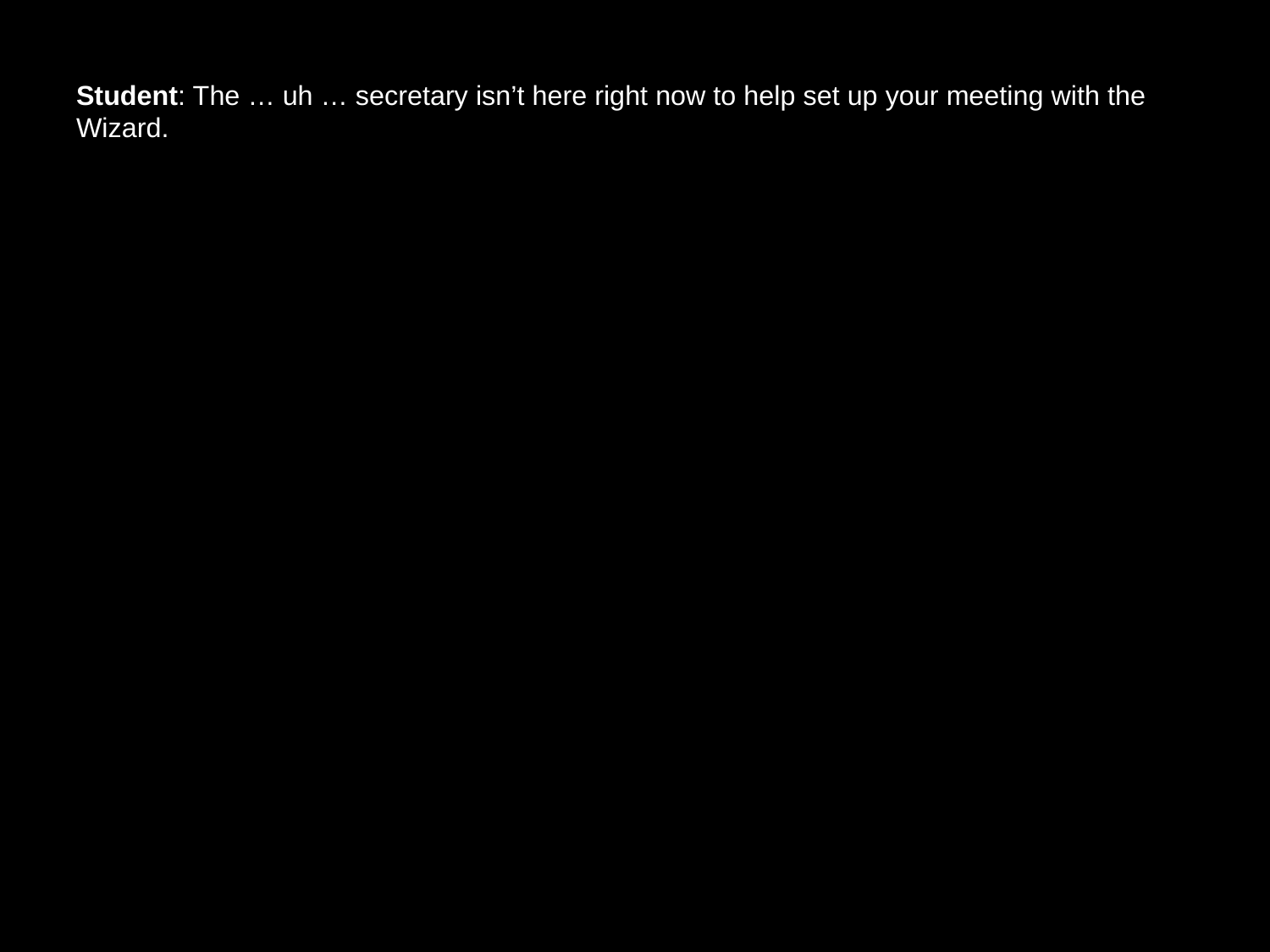

# Student: The … uh … secretary isn’t here right now to help set up your meeting with the Wizard.